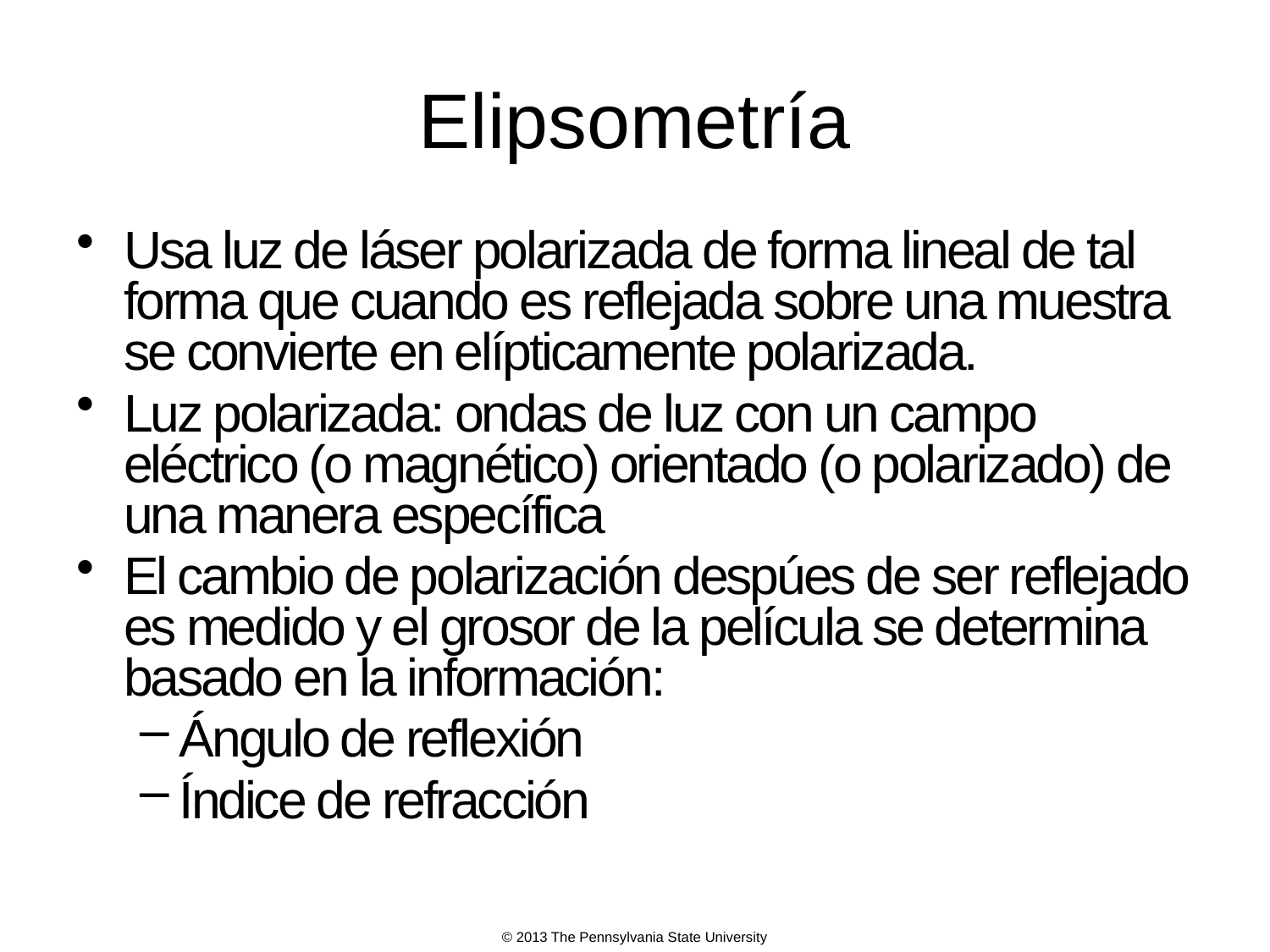

# Elipsometría
Usa luz de láser polarizada de forma lineal de tal forma que cuando es reflejada sobre una muestra se convierte en elípticamente polarizada.
Luz polarizada: ondas de luz con un campo eléctrico (o magnético) orientado (o polarizado) de una manera específica
El cambio de polarización despúes de ser reflejado es medido y el grosor de la película se determina basado en la información:
Ángulo de reflexión
Índice de refracción